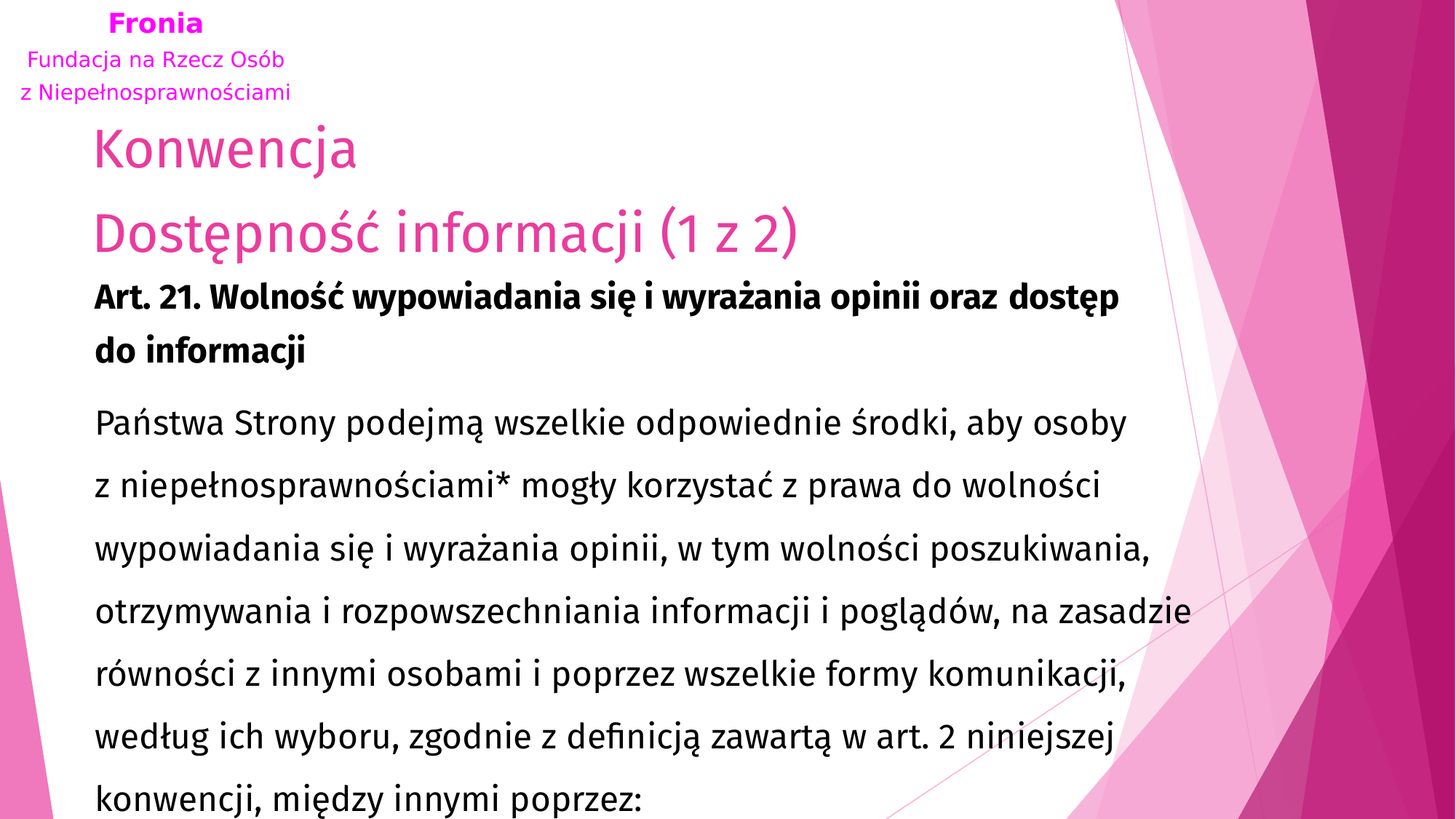

# Konwencja Dostępność informacji (1 z 2)
Art. 21. Wolność wypowiadania się i wyrażania opinii oraz dostęp do informacji
Państwa Strony podejmą wszelkie odpowiednie środki, aby osoby z niepełnosprawnościami* mogły korzystać z prawa do wolności wypowiadania się i wyrażania opinii, w tym wolności poszukiwania, otrzymywania i rozpowszechniania informacji i poglądów, na zasadzie równości z innymi osobami i poprzez wszelkie formy komunikacji, według ich wyboru, zgodnie z definicją zawartą w art. 2 niniejszej konwencji, między innymi poprzez: